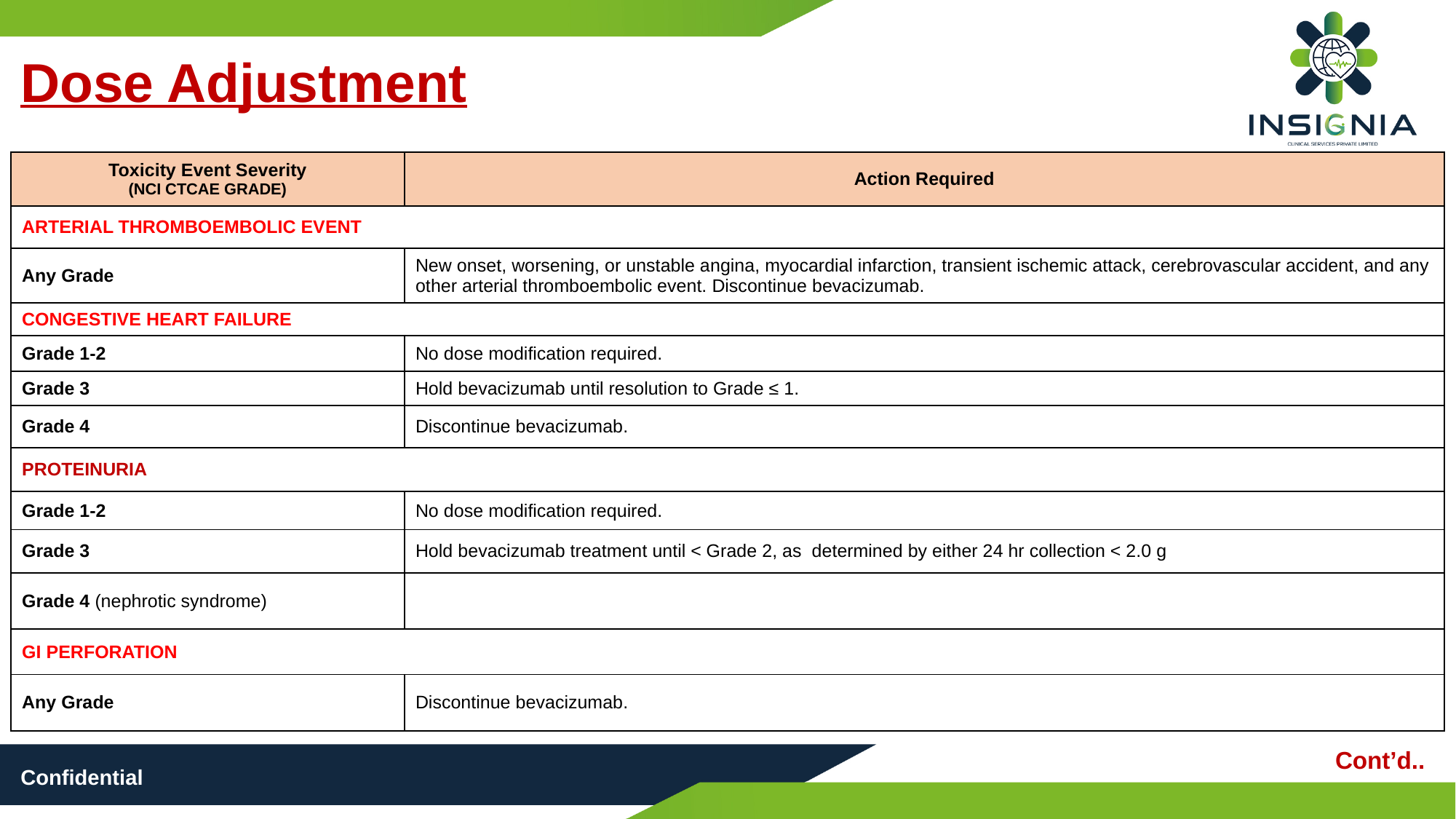

Dose Adjustment
| Toxicity Event Severity (NCI CTCAE GRADE) | Action Required |
| --- | --- |
| ARTERIAL THROMBOEMBOLIC EVENT |  |
| Any Grade | New onset, worsening, or unstable angina, myocardial infarction, transient ischemic attack, cerebrovascular accident, and any other arterial thromboembolic event. Discontinue bevacizumab. |
| CONGESTIVE HEART FAILURE |  |
| Grade 1-2 | No dose modification required. |
| Grade 3 | Hold bevacizumab until resolution to Grade ≤ 1. |
| Grade 4 | Discontinue bevacizumab. |
| PROTEINURIA |  |
| Grade 1-2 | No dose modification required. |
| Grade 3 | Hold bevacizumab treatment until < Grade 2, as determined by either 24 hr collection < 2.0 g |
| Grade 4 (nephrotic syndrome) |  |
| GI PERFORATION |  |
| Any Grade | Discontinue bevacizumab. |
Cont’d..
Confidential